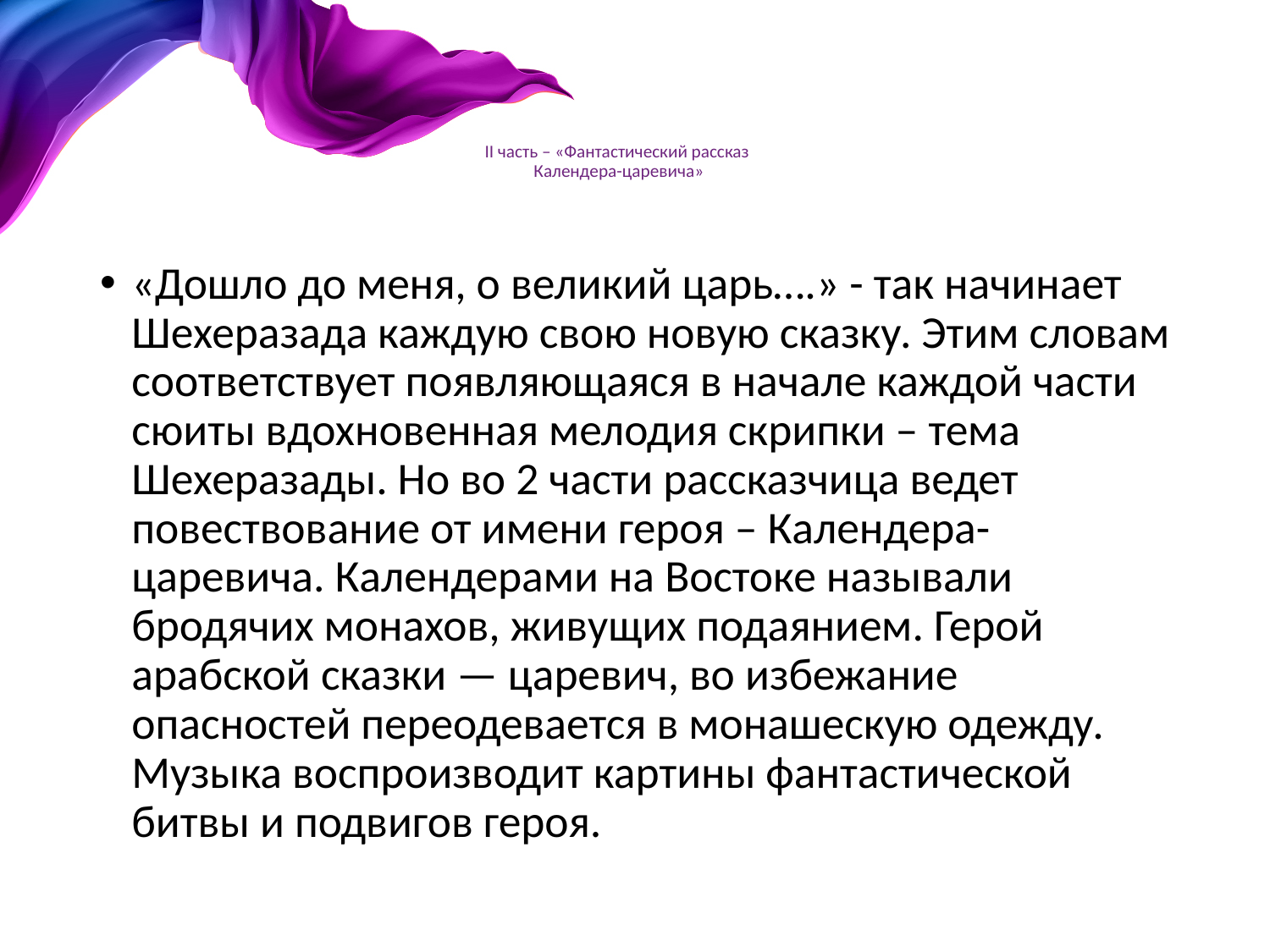

# II часть – «Фантастический рассказ Календера-царевича»
«Дошло до меня, о великий царь….» - так начинает Шехеразада каждую свою новую сказку. Этим словам соответствует появляющаяся в начале каждой части сюиты вдохновенная мелодия скрипки – тема Шехеразады. Но во 2 части рассказчица ведет повествование от имени героя – Календера-царевича. Календерами на Востоке называли бродячих монахов, живущих подаянием. Герой арабской сказки — царевич, во избежание опасностей переодевается в монашескую одежду. Музыка воспроизводит картины фантастической битвы и подвигов героя.